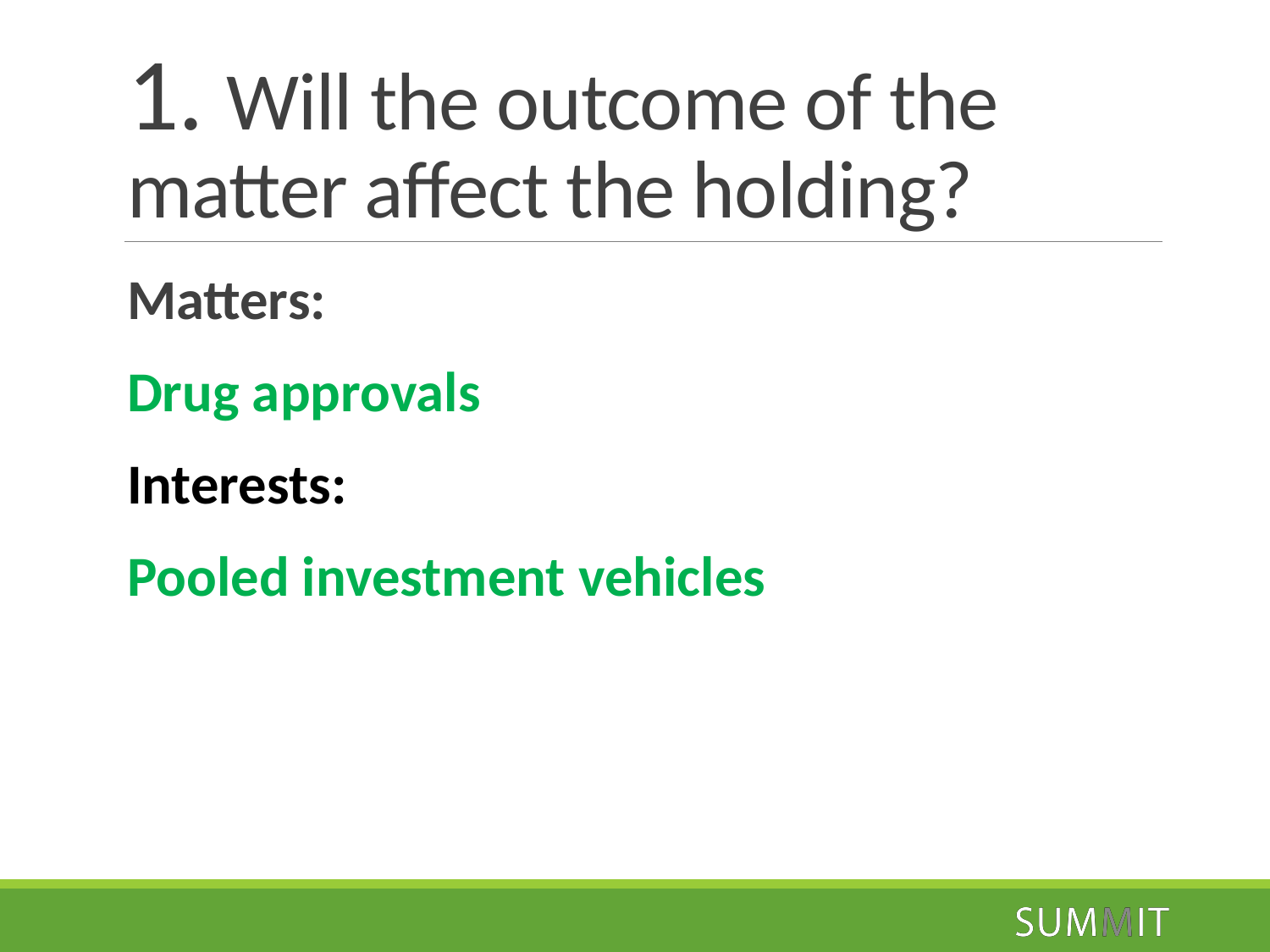

# 1. Will the outcome of the matter affect the holding?
Matters:
Drug approvals
Interests:
Pooled investment vehicles